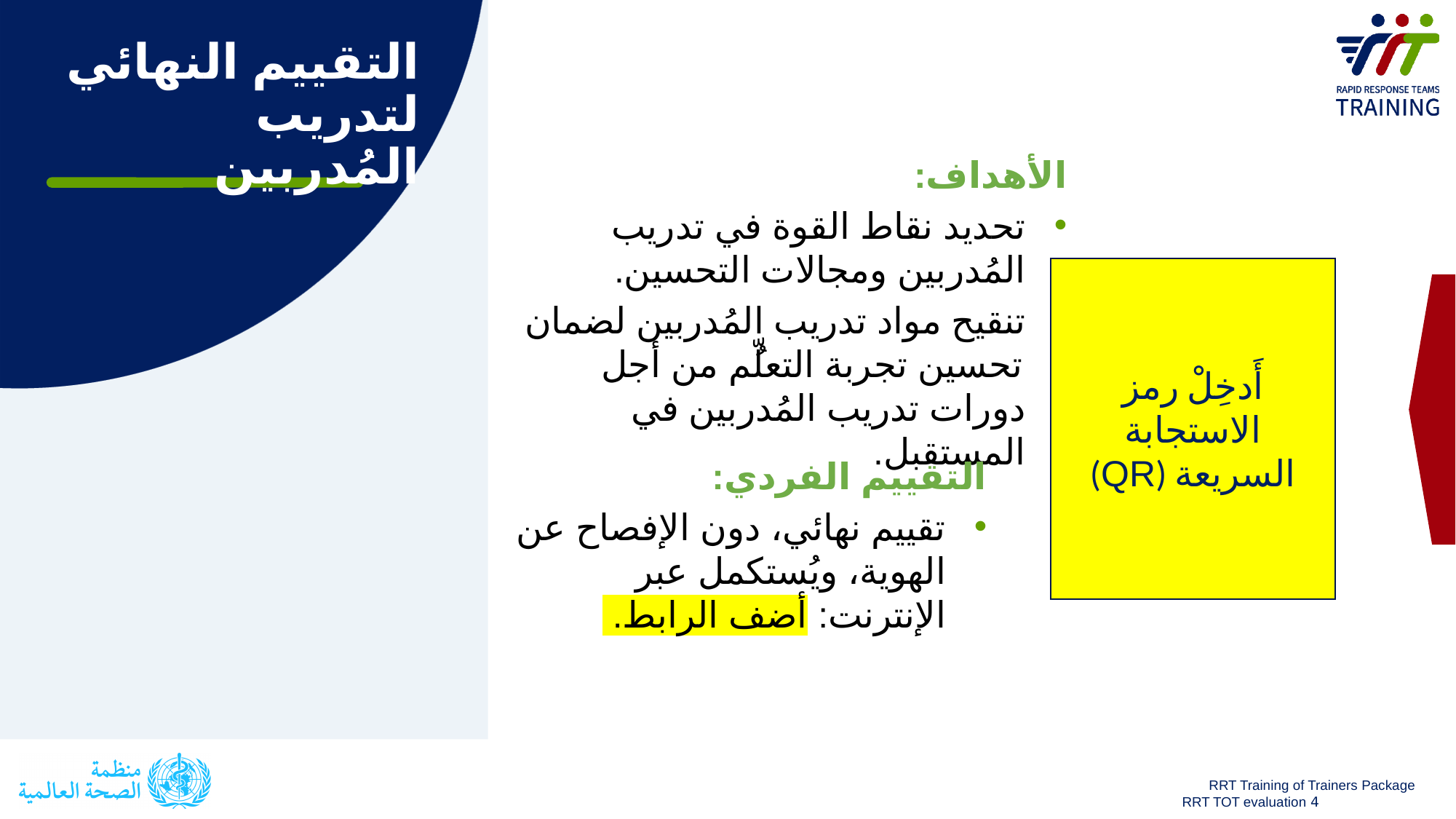

# التقييم النهائي لتدريب المُدربين
الأهداف:
تحديد نقاط القوة في تدريب المُدربين ومجالات التحسين.
تنقيح مواد تدريب المُدربين لضمان تحسين تجربة التعلُّم من أجل دورات تدريب المُدربين في المستقبل.
أَدخِلْ رمز الاستجابة السريعة (QR)
التقييم الفردي:
تقييم نهائي، دون الإفصاح عن الهوية، ويُستكمل عبر الإنترنت: أضف الرابط.